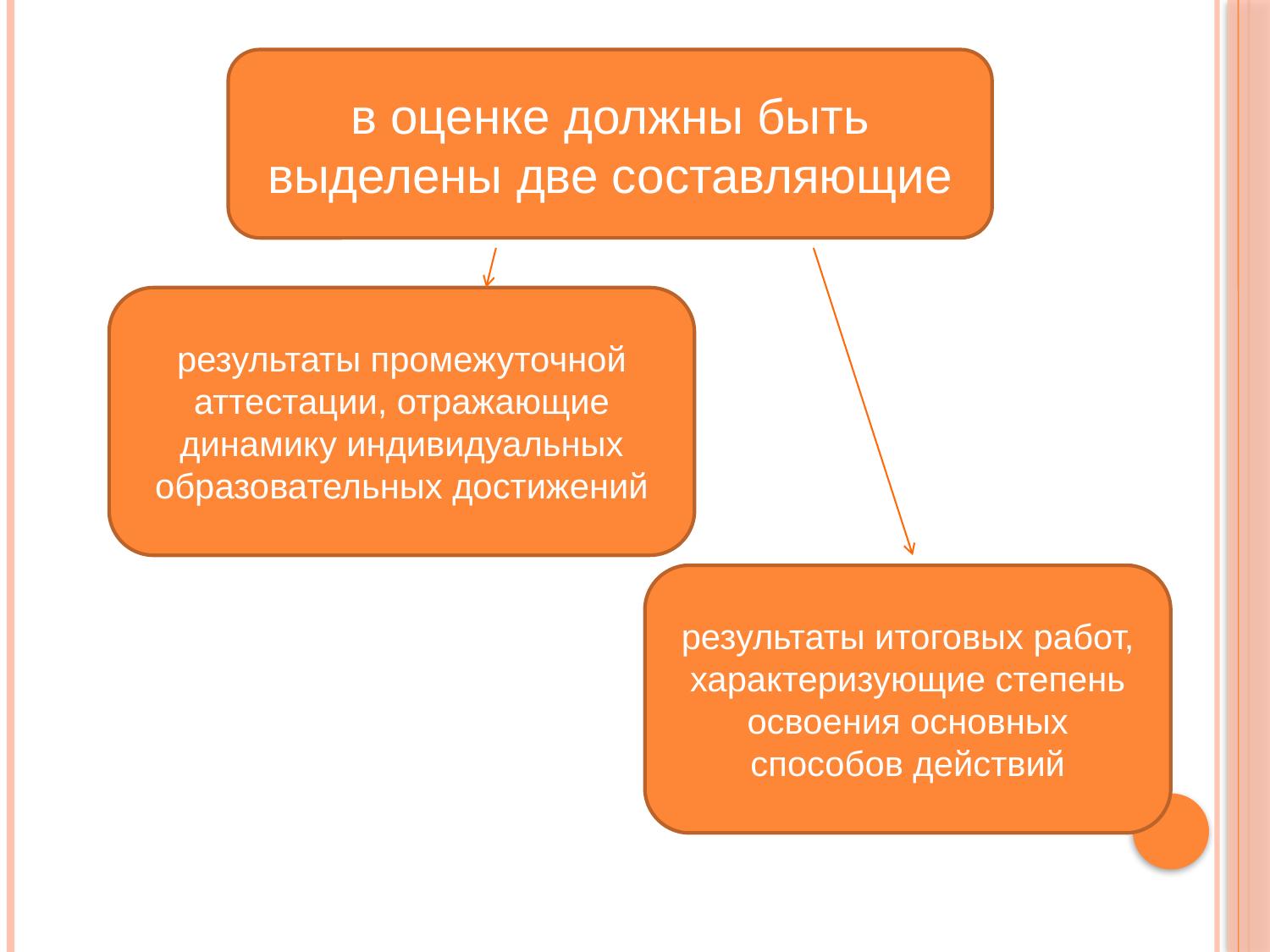

#
в оценке должны быть выделены две составляющие

результаты промежуточной аттестации, отражающие динамику индивидуальных образовательных достижений
результаты итоговых работ, характеризующие степень освоения основных способов действий